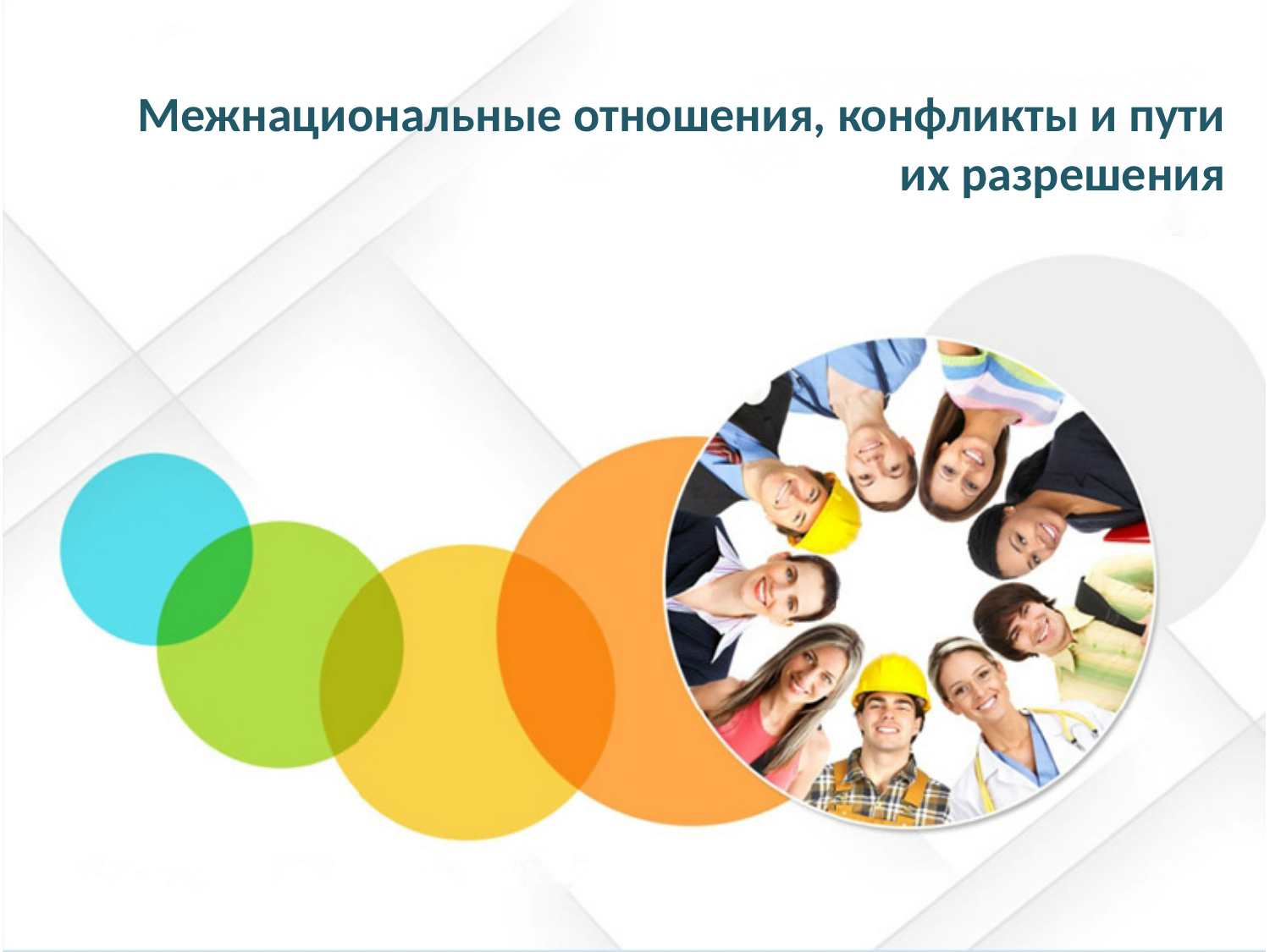

# Межнациональные отношения, конфликты и пути их разрешения